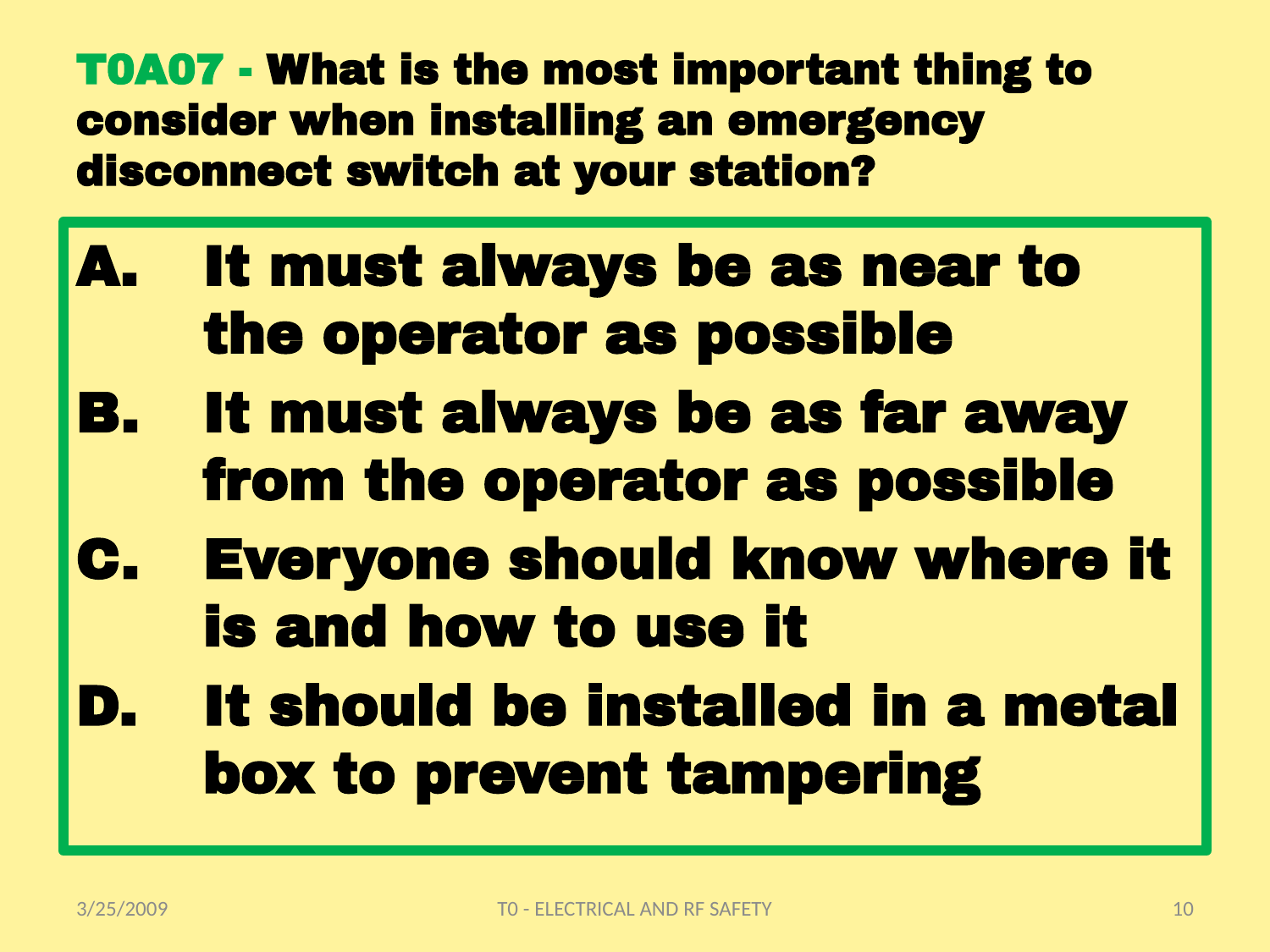

# T0A07 - What is the most important thing to consider when installing an emergency disconnect switch at your station?
It must always be as near to the operator as possible
It must always be as far away from the operator as possible
Everyone should know where it is and how to use it
It should be installed in a metal box to prevent tampering
3/25/2009
T0 - ELECTRICAL AND RF SAFETY
10